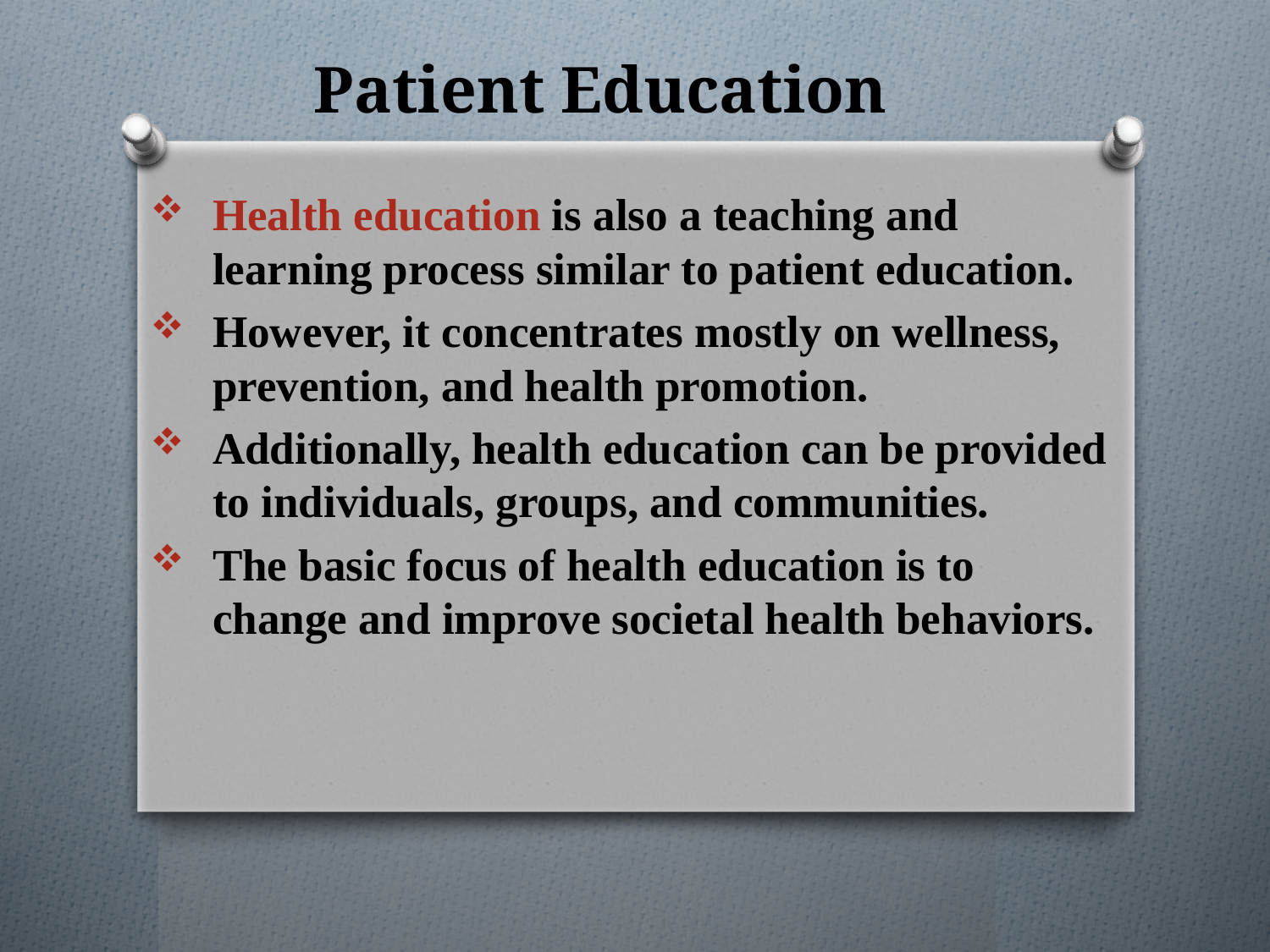

# Patient Education
Health education is also a teaching and learning process similar to patient education.
However, it concentrates mostly on wellness, prevention, and health promotion.
Additionally, health education can be provided to individuals, groups, and communities.
The basic focus of health education is to change and improve societal health behaviors.